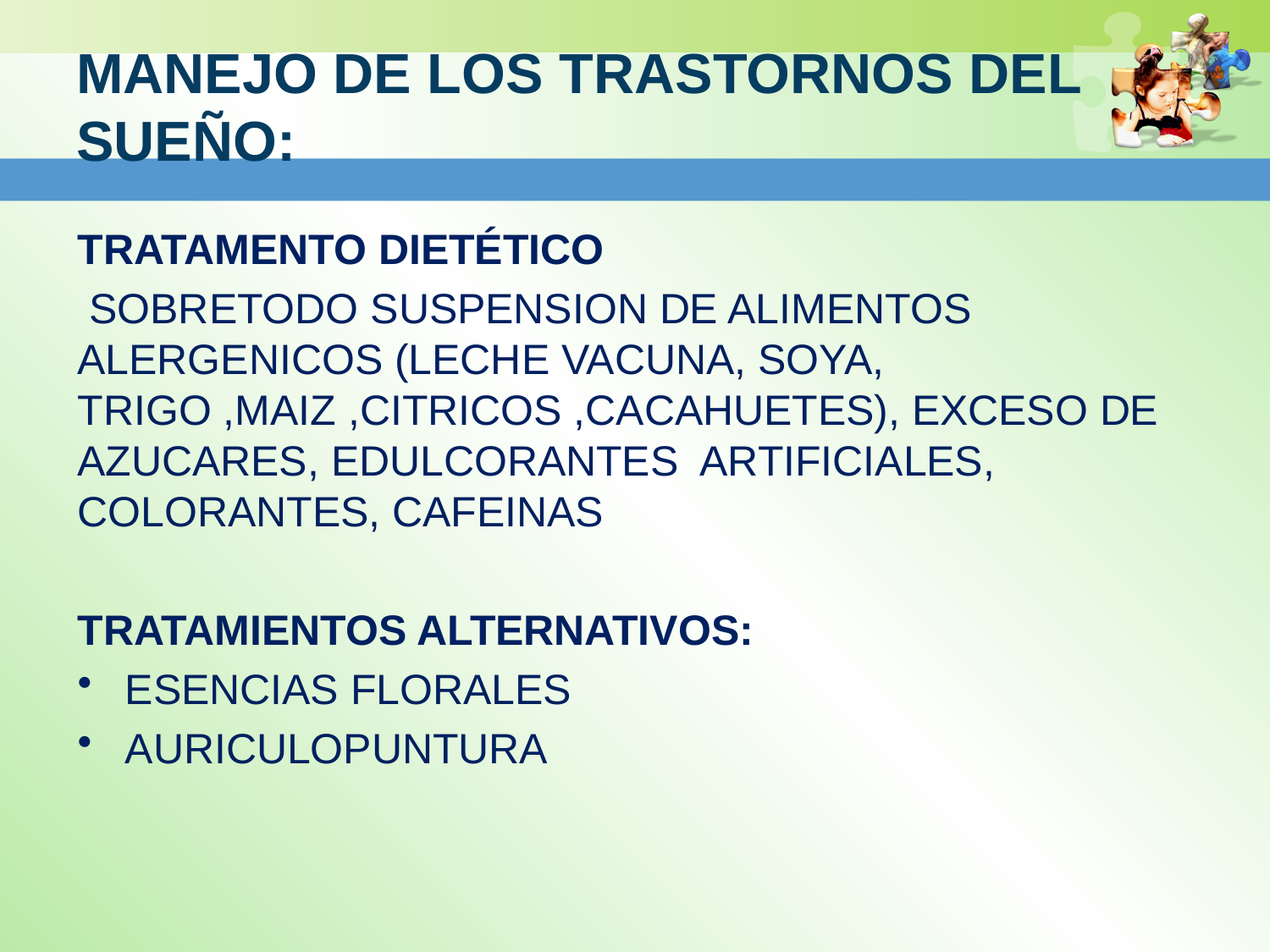

# MANEJO DE LOS TRASTORNOS DEL SUEÑO:
TRATAMENTO DIETÉTICO
 SOBRETODO SUSPENSION DE ALIMENTOS ALERGENICOS (LECHE VACUNA, SOYA, TRIGO ,MAIZ ,CITRICOS ,CACAHUETES), EXCESO DE AZUCARES, EDULCORANTES  ARTIFICIALES, COLORANTES, CAFEINAS

TRATAMIENTOS ALTERNATIVOS:
ESENCIAS FLORALES
AURICULOPUNTURA